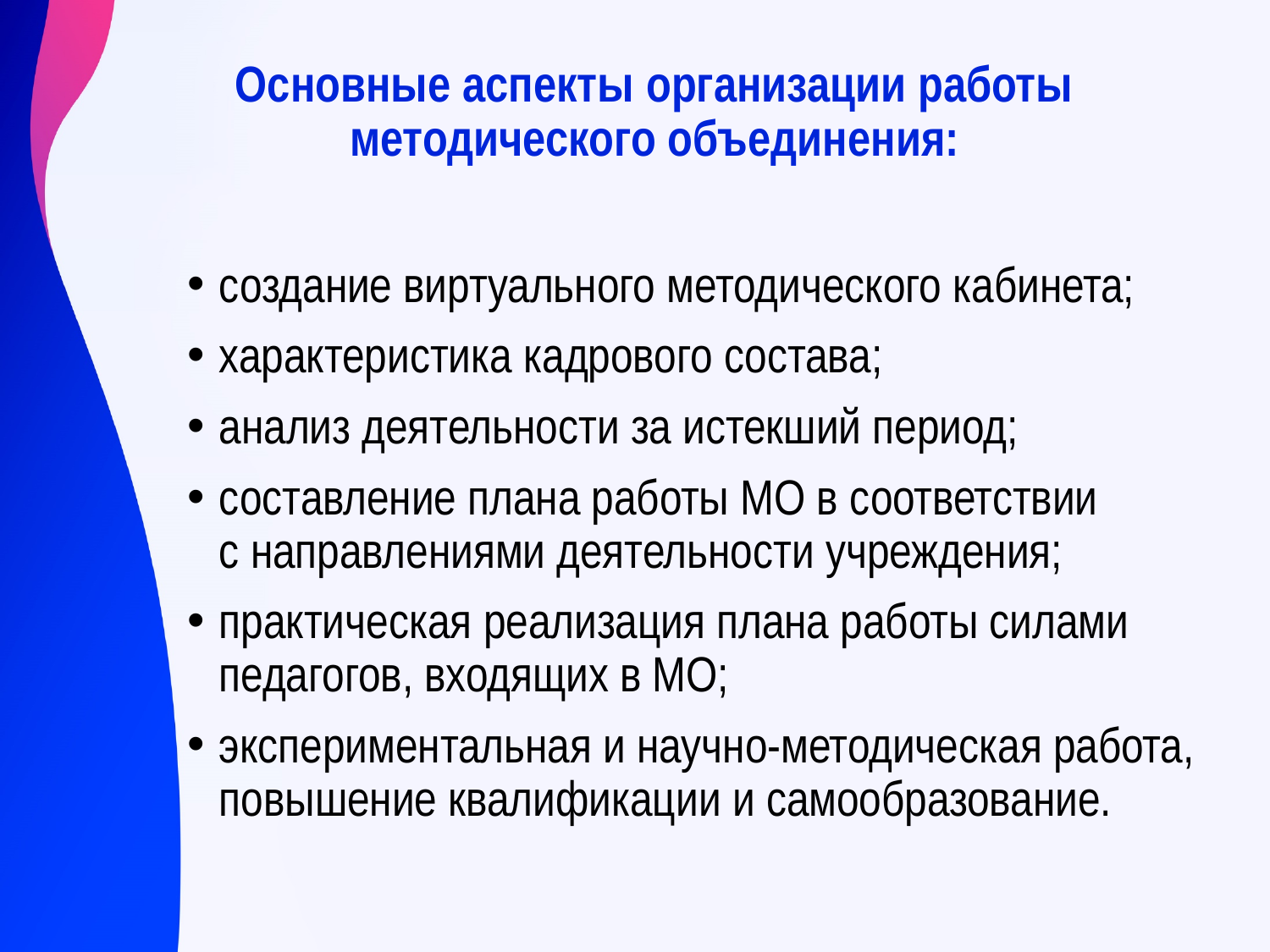

# Основные аспекты организации работы методического объединения:
создание виртуального методического кабинета;
характеристика кадрового состава;
анализ деятельности за истекший период;
составление плана работы МО в соответствии с направлениями деятельности учреждения;
практическая реализация плана работы силами педагогов, входящих в МО;
экспериментальная и научно-методическая работа, повышение квалификации и самообразование.